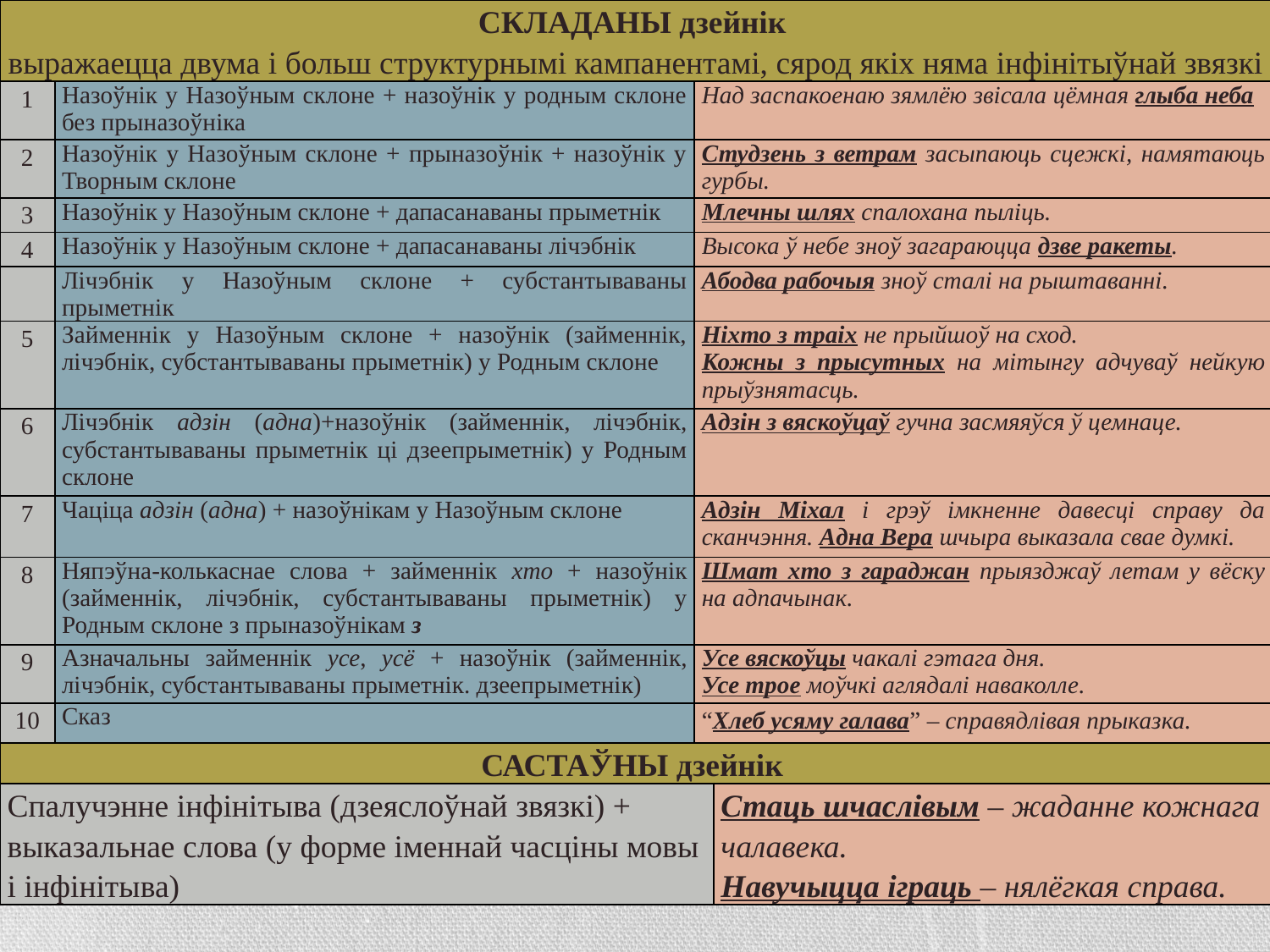

| СКЛАДАНЫ дзейнік выражаецца двума і больш структурнымі кампанентамі, сярод якіх няма інфінітыўнай звязкі |  |  |  |
| --- | --- | --- | --- |
| 1 | Назоўнік у Назоўным склоне + назоўнік у родным склоне без прыназоўніка | Над заспакоенаю зямлёю звісала цёмная глыба неба |  |
| 2 | Назоўнік у Назоўным склоне + прыназоўнік + назоўнік у Творным склоне | Студзень з ветрам засыпаюць сцежкі, намятаюць гурбы. |  |
| 3 | Назоўнік у Назоўным склоне + дапасанаваны прыметнік | Млечны шлях спалохана пыліць. |  |
| 4 | Назоўнік у Назоўным склоне + дапасанаваны лічэбнік | Высока ў небе зноў загараюцца дзве ракеты. |  |
|  | Лічэбнік у Назоўным склоне + субстантываваны прыметнік | Абодва рабочыя зноў сталі на рыштаванні. |  |
| 5 | Займеннік у Назоўным склоне + назоўнік (займеннік, лічэбнік, субстантываваны прыметнік) у Родным склоне | Ніхто з траіх не прыйшоў на сход. Кожны з прысутных на мітынгу адчуваў нейкую прыўзнятасць. |  |
| 6 | Лічэбнік адзін (адна)+назоўнік (займеннік, лічэбнік, субстантываваны прыметнік ці дзеепрыметнік) у Родным склоне | Адзін з вяскоўцаў гучна засмяяўся ў цемнаце. |  |
| 7 | Чаціца адзін (адна) + назоўнікам у Назоўным склоне | Адзін Міхал і грэў імкненне давесці справу да сканчэння. Адна Вера шчыра выказала свае думкі. |  |
| 8 | Няпэўна-колькаснае слова + займеннік хто + назоўнік (займеннік, лічэбнік, субстантываваны прыметнік) у Родным склоне з прыназоўнікам з | Шмат хто з гараджан прыязджаў летам у вёску на адпачынак. |  |
| 9 | Азначальны займеннік усе, усё + назоўнік (займеннік, лічэбнік, субстантываваны прыметнік. дзеепрыметнік) | Усе вяскоўцы чакалі гэтага дня. Усе трое моўчкі аглядалі наваколле. |  |
| 10 | Сказ | “Хлеб усяму галава” – справядлівая прыказка. |  |
| САСТАЎНЫ дзейнік |  |  |  |
| Спалучэнне інфінітыва (дзеяслоўнай звязкі) + выказальнае слова (у форме іменнай часціны мовы і інфінітыва) |  |  | Стаць шчаслівым – жаданне кожнага чалавека. Навучыцца іграць – нялёгкая справа. |